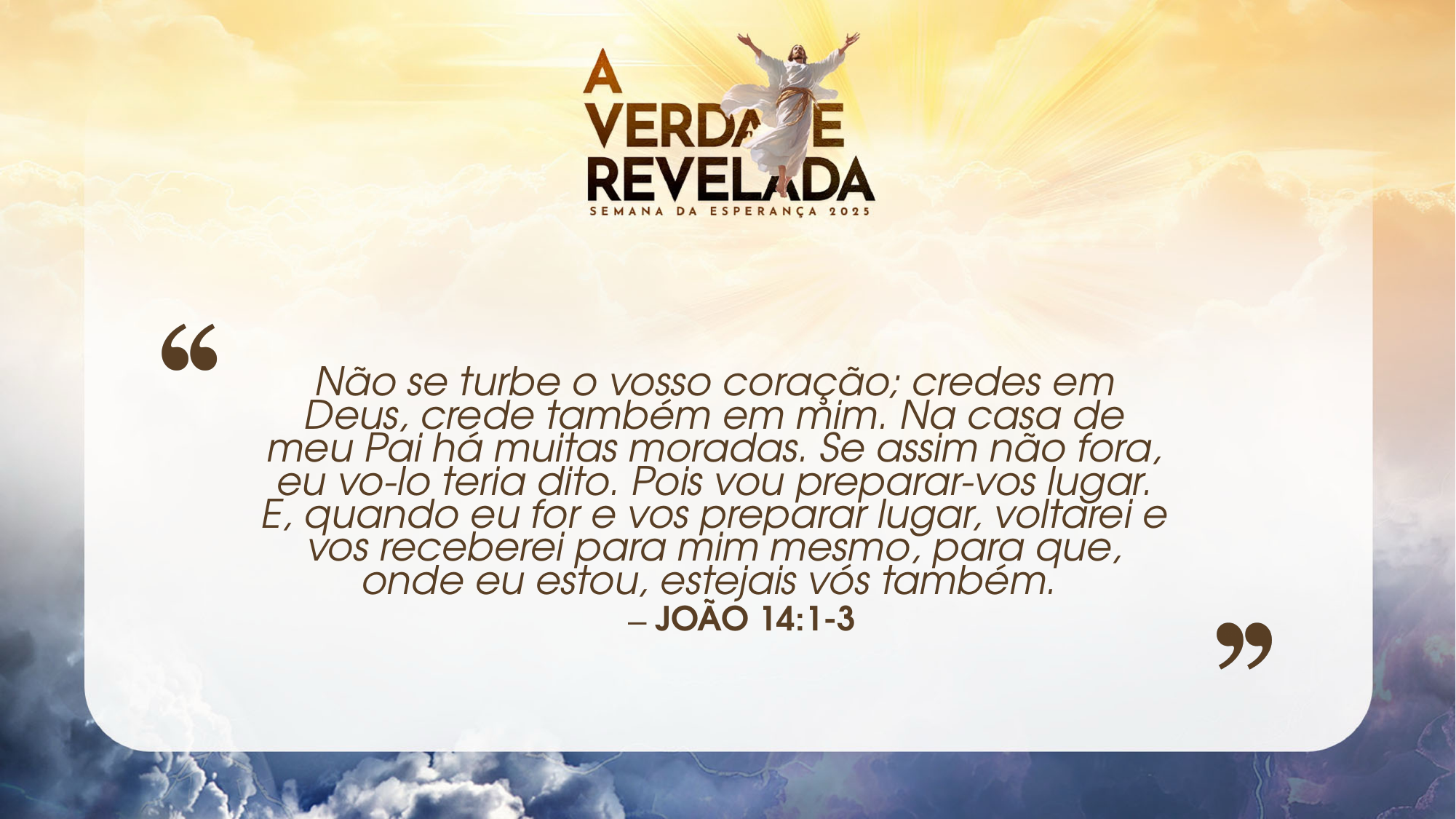

Não se turbe o vosso coração; credes em Deus, crede também em mim. Na casa de meu Pai há muitas moradas. Se assim não fora, eu vo-lo teria dito. Pois vou preparar-vos lugar. E, quando eu for e vos preparar lugar, voltarei e vos receberei para mim mesmo, para que, onde eu estou, estejais vós também.
JOÃO 14:1-3